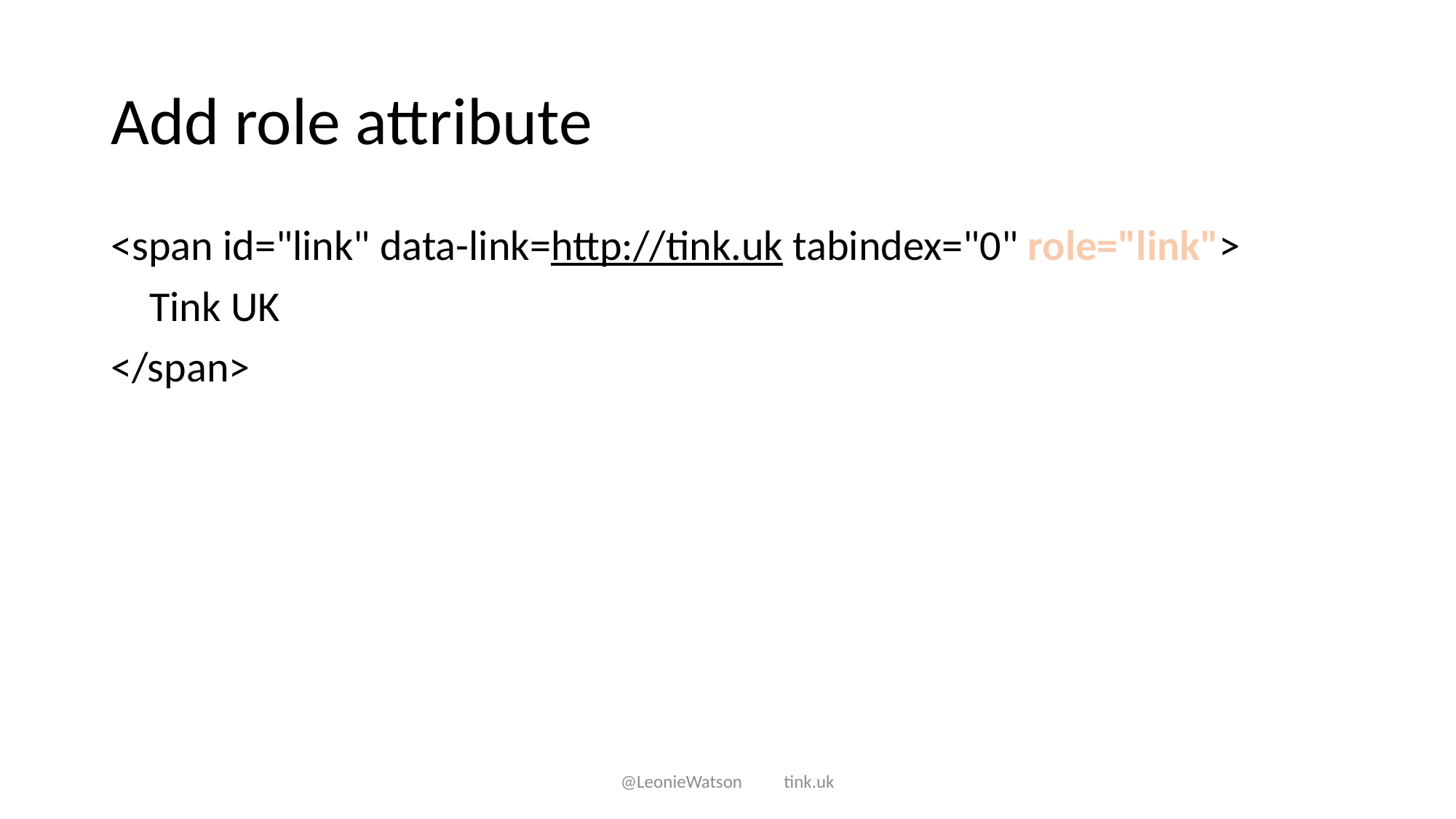

# Add role attribute
<span id="link" data-link=http://tink.uk tabindex="0" role="link">
    Tink UK
</span>

@LeonieWatson          tink.uk